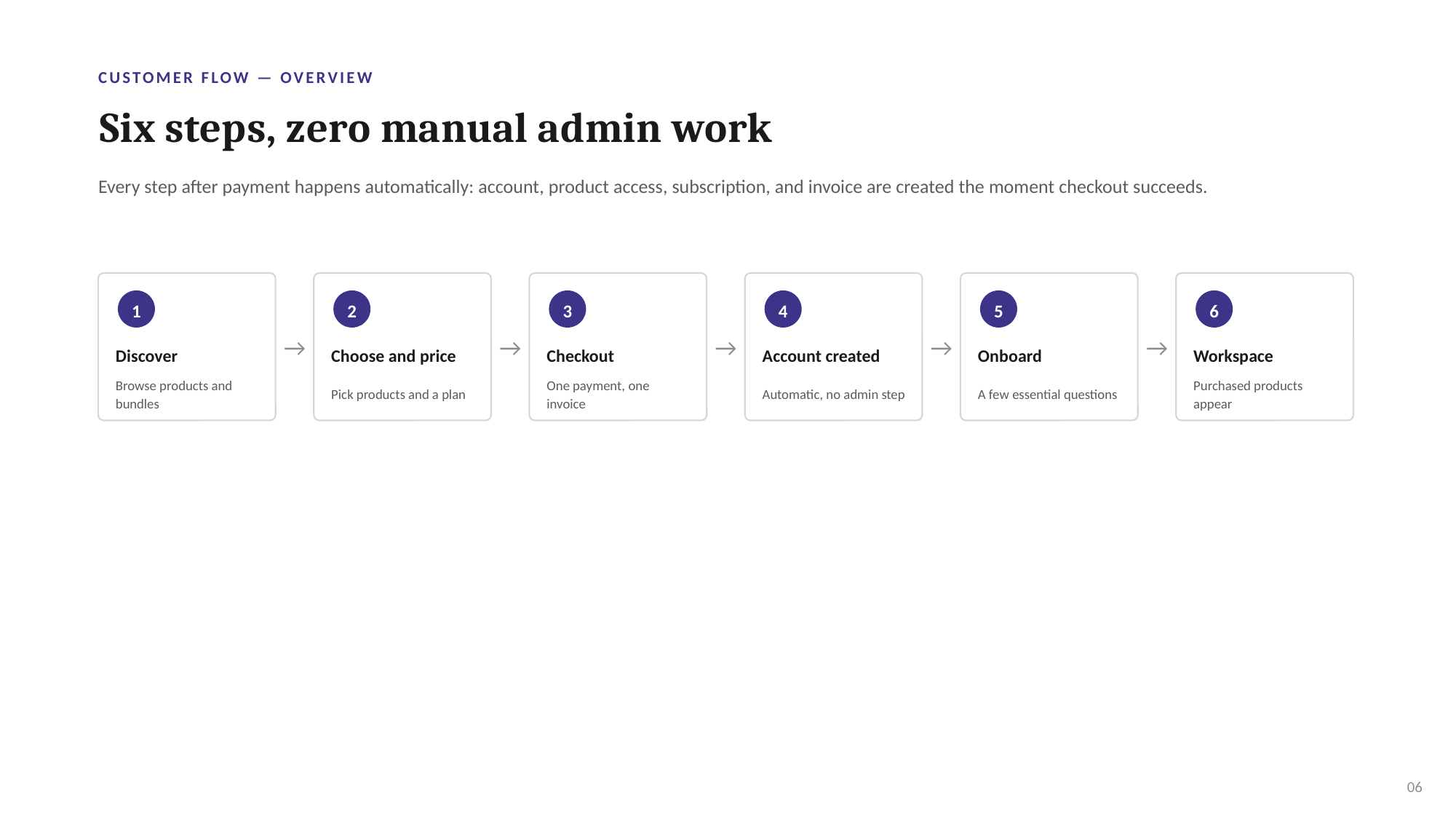

CUSTOMER FLOW — OVERVIEW
Six steps, zero manual admin work
Every step after payment happens automatically: account, product access, subscription, and invoice are created the moment checkout succeeds.

1

2

3

4

5

6
→
→
→
→
→
Discover
Choose and price
Checkout
Account created
Onboard
Workspace
Browse products and bundles
Pick products and a plan
One payment, one invoice
Automatic, no admin step
A few essential questions
Purchased products appear
06